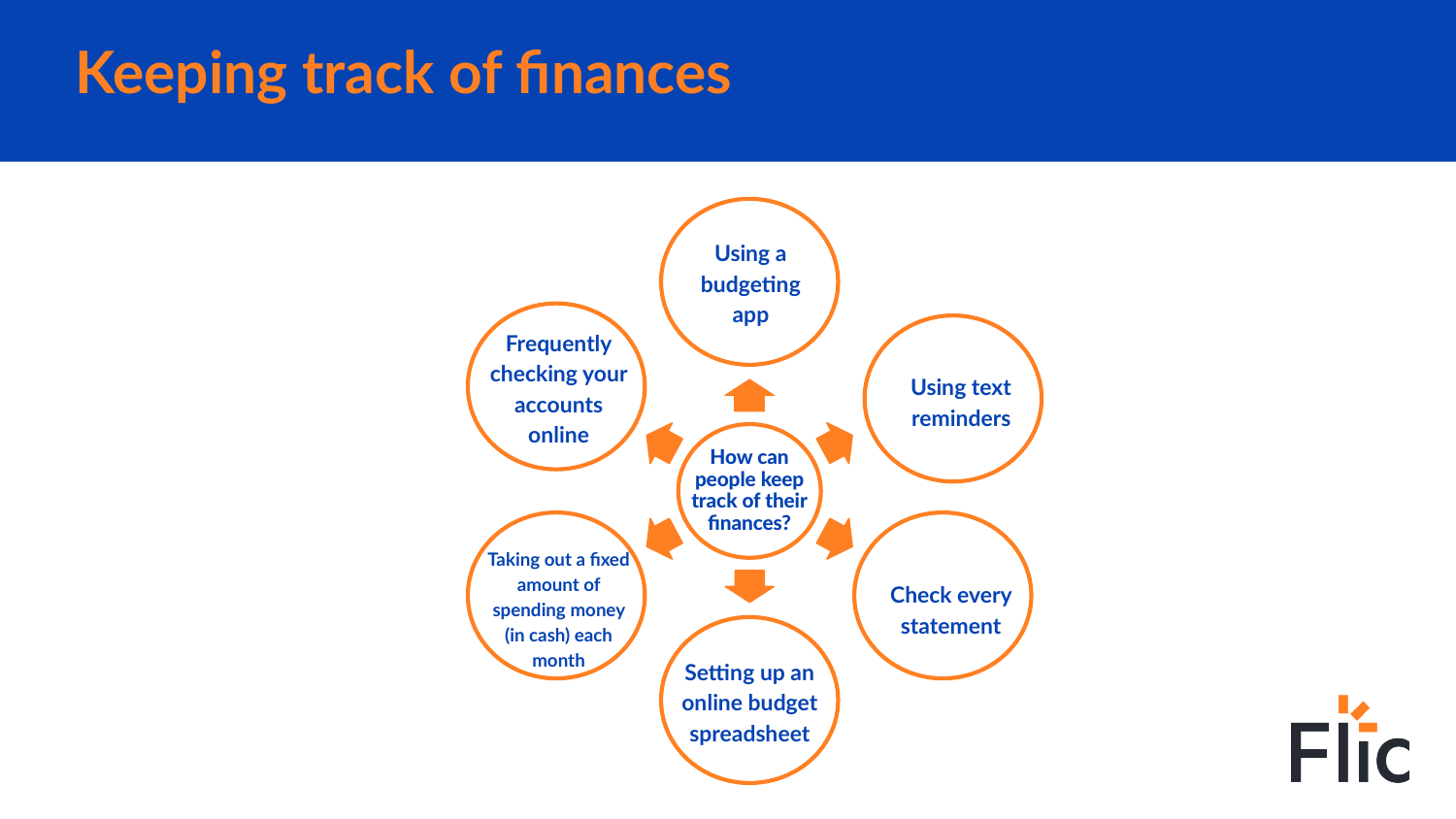

# Keeping track of finances

Using a budgeting app

Frequently checking your accounts online

Using text reminders

How can people keep track of their finances?

Taking out a fixed amount of spending money (in cash) each month
Check every statement

Setting up an online budget spreadsheet